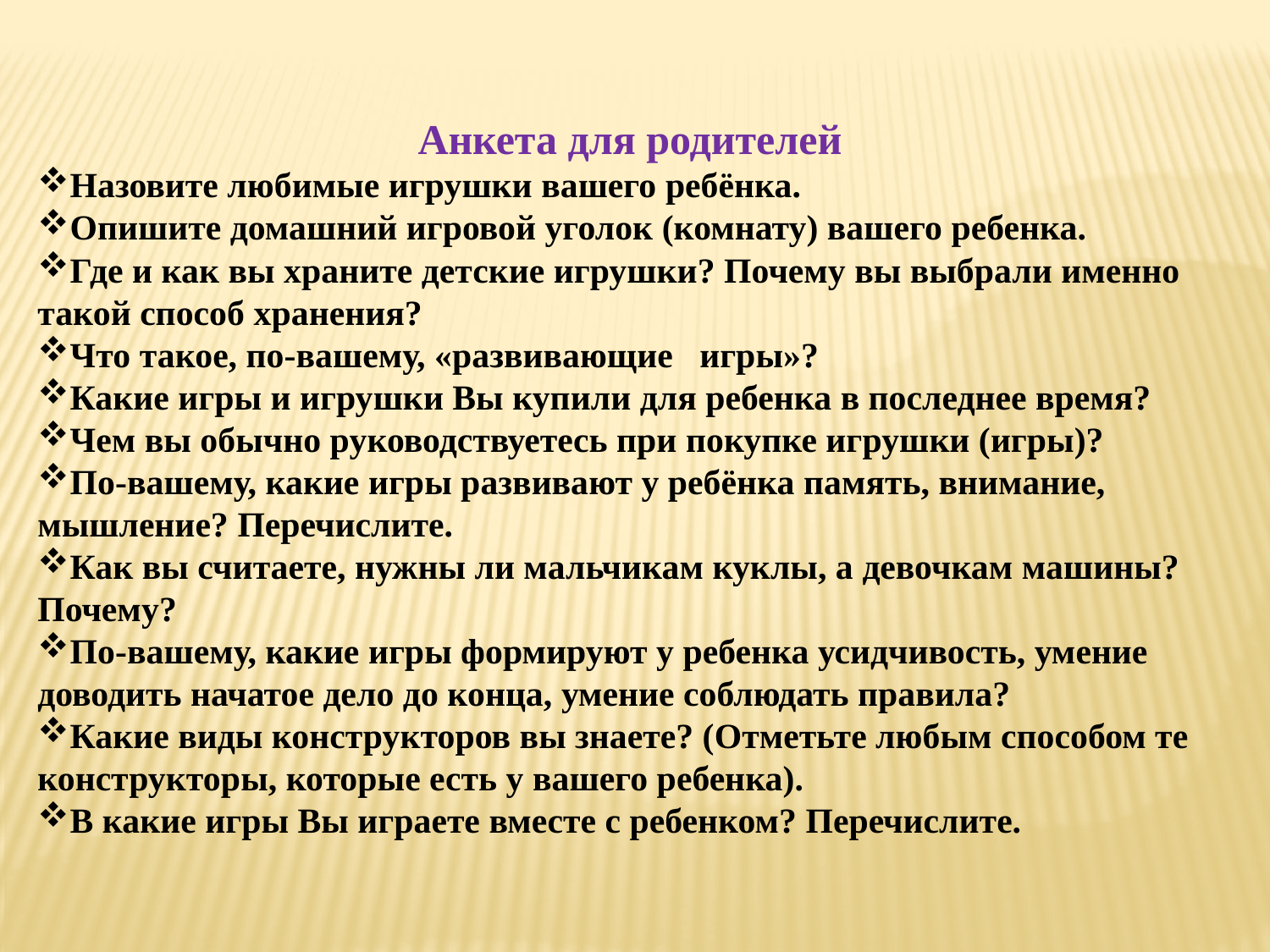

Анкета для родителей
Назовите любимые игрушки вашего ребёнка.
Опишите домашний игровой уголок (комнату) вашего ребенка.
Где и как вы храните детские игрушки? Почему вы выбрали именно такой способ хранения?
Что такое, по-вашему, «развивающие   игры»?
Какие игры и игрушки Вы купили для ребенка в последнее время?
Чем вы обычно руководствуетесь при покупке игрушки (игры)?
По-вашему, какие игры развивают у ребёнка память, внимание, мышление? Перечислите.
Как вы считаете, нужны ли мальчикам куклы, а девочкам машины? Почему?
По-вашему, какие игры формируют у ребенка усидчивость, умение доводить начатое дело до конца, умение соблюдать правила?
Какие виды конструкторов вы знаете? (Отметьте любым способом те конструкторы, которые есть у вашего ребенка).
В какие игры Вы играете вместе с ребенком? Перечислите.